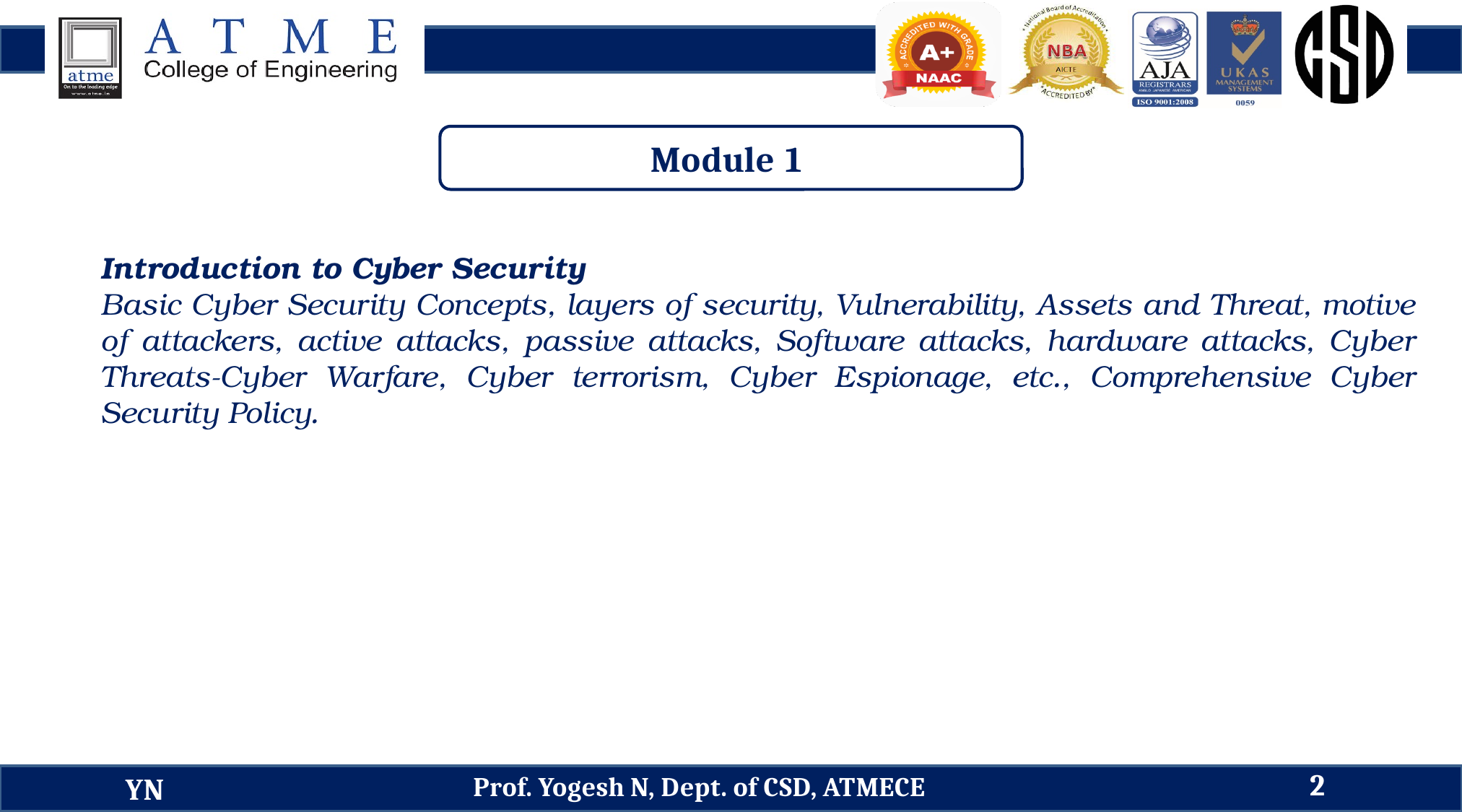

Module 1
Introduction to Cyber Security
Basic Cyber Security Concepts, layers of security, Vulnerability, Assets and Threat, motive of attackers, active attacks, passive attacks, Software attacks, hardware attacks, Cyber Threats-Cyber Warfare, Cyber terrorism, Cyber Espionage, etc., Comprehensive Cyber Security Policy.

2
Prof. Yogesh N, Dept. of CSD, ATMECE
YN